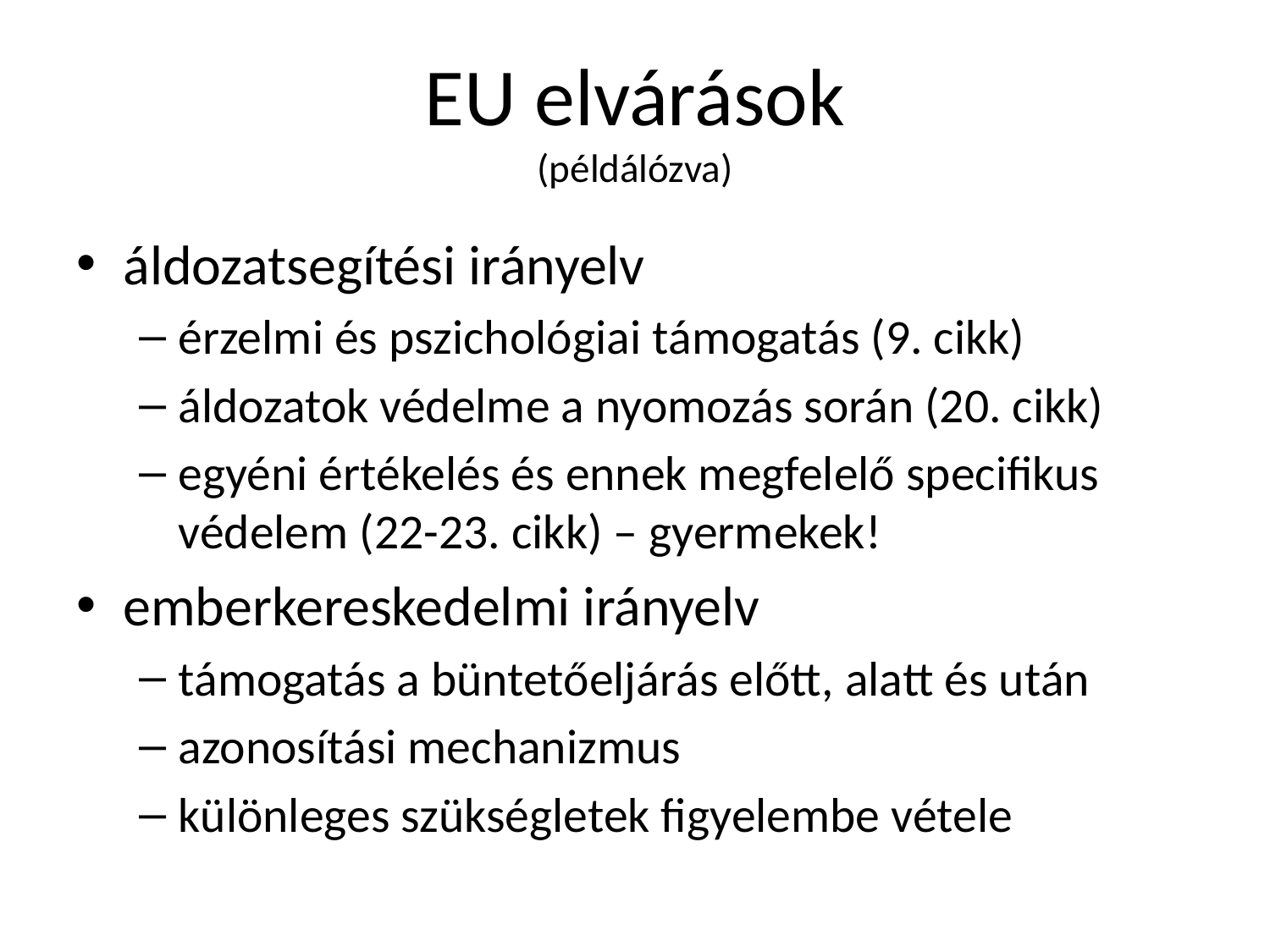

# EU elvárások (példálózva)
áldozatsegítési irányelv
érzelmi és pszichológiai támogatás (9. cikk)
áldozatok védelme a nyomozás során (20. cikk)
egyéni értékelés és ennek megfelelő specifikus védelem (22-23. cikk) – gyermekek!
emberkereskedelmi irányelv
támogatás a büntetőeljárás előtt, alatt és után
azonosítási mechanizmus
különleges szükségletek figyelembe vétele